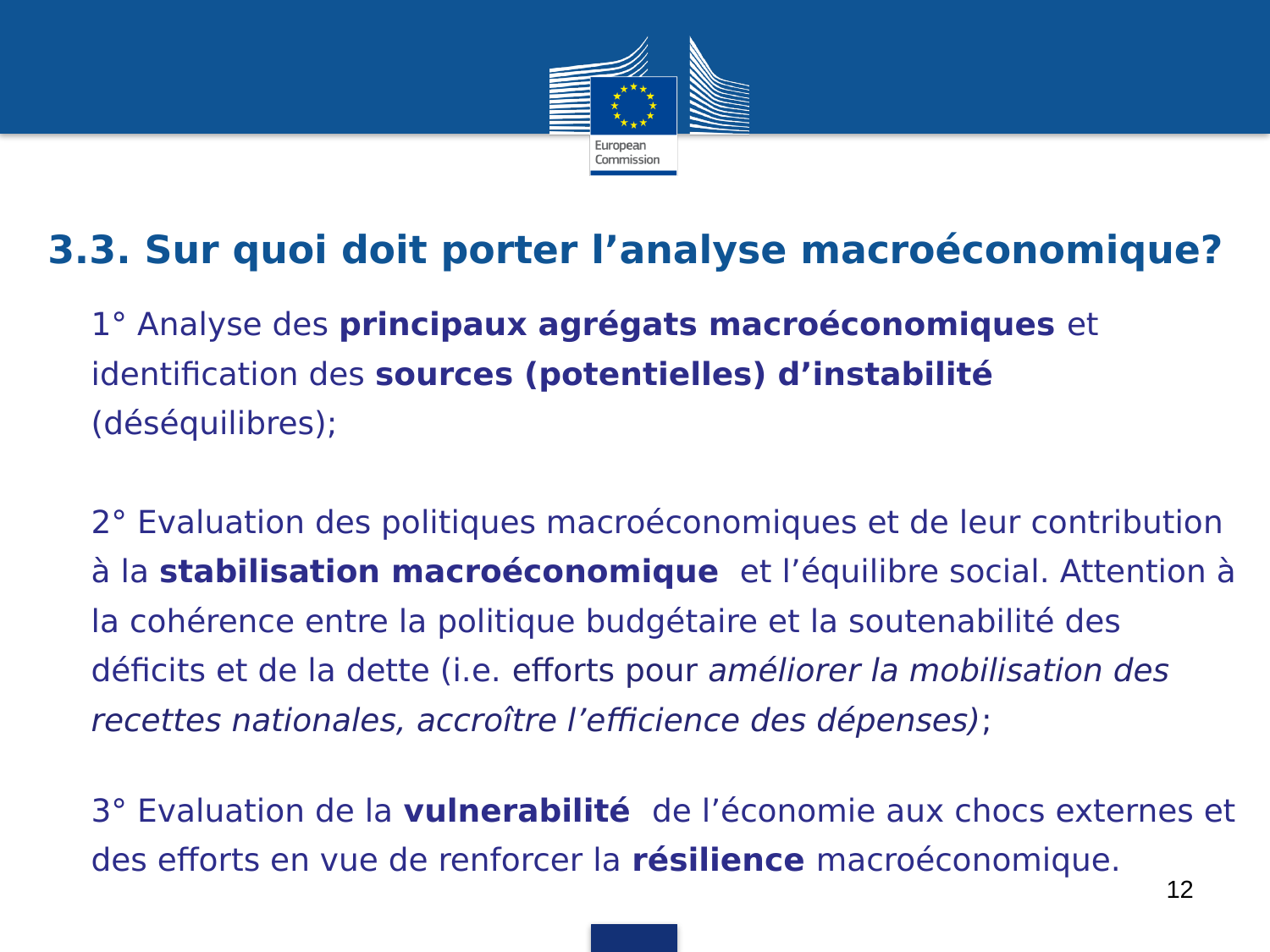

# 3.3. Sur quoi doit porter l’analyse macroéconomique?
1° Analyse des principaux agrégats macroéconomiques et identification des sources (potentielles) d’instabilité (déséquilibres);

2° Evaluation des politiques macroéconomiques et de leur contribution à la stabilisation macroéconomique  et l’équilibre social. Attention à la cohérence entre la politique budgétaire et la soutenabilité des déficits et de la dette (i.e. efforts pour améliorer la mobilisation des recettes nationales, accroître l’efficience des dépenses);

3° Evaluation de la vulnerabilité  de l’économie aux chocs externes et des efforts en vue de renforcer la résilience macroéconomique.

12